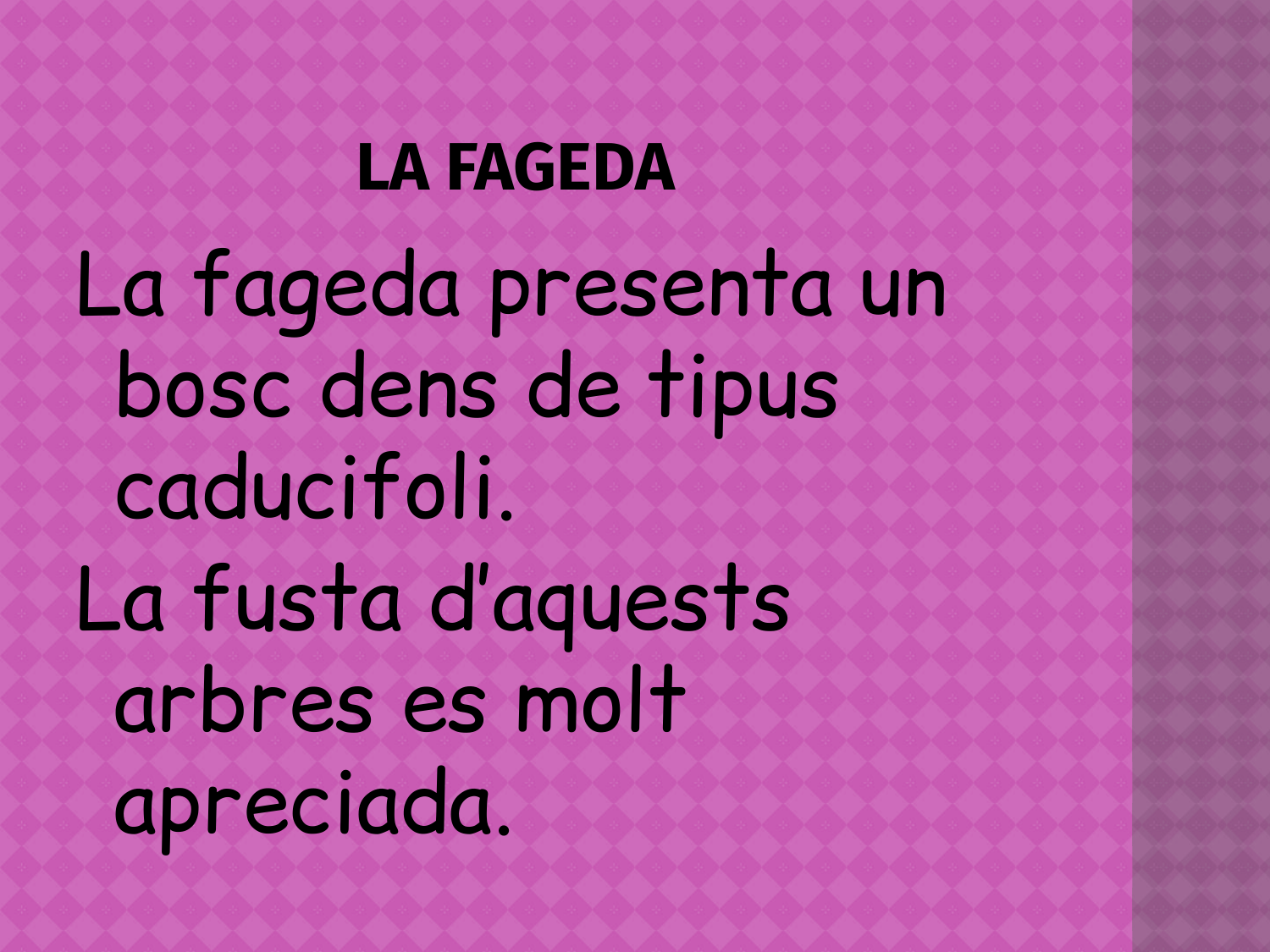

# La fageda
La fageda presenta un bosc dens de tipus caducifoli.
La fusta d’aquests arbres es molt apreciada.